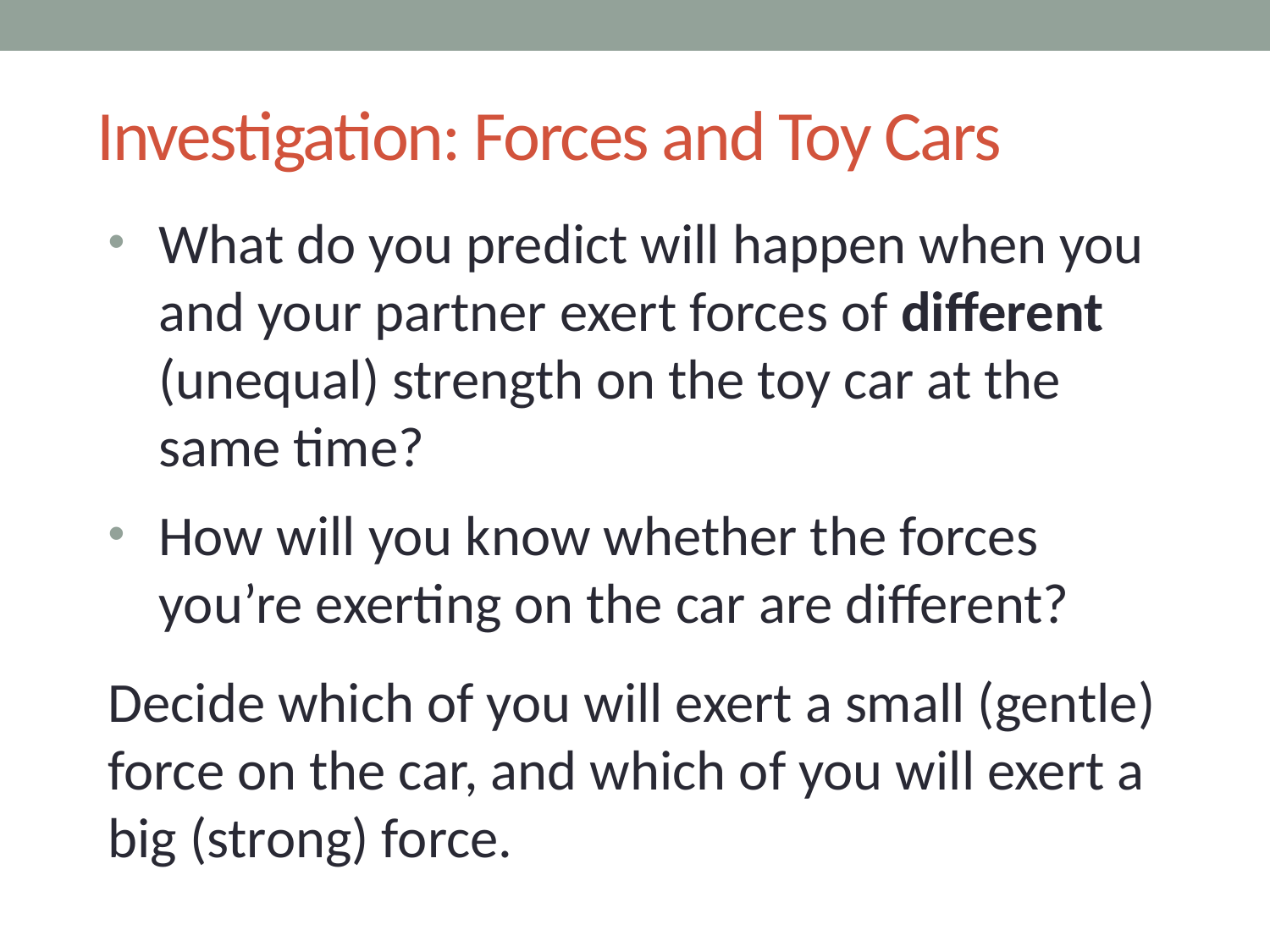

# Investigation: Forces and Toy Cars
What do you predict will happen when you and your partner exert forces of different (unequal) strength on the toy car at the same time?
How will you know whether the forces you’re exerting on the car are different?
Decide which of you will exert a small (gentle) force on the car, and which of you will exert a big (strong) force.